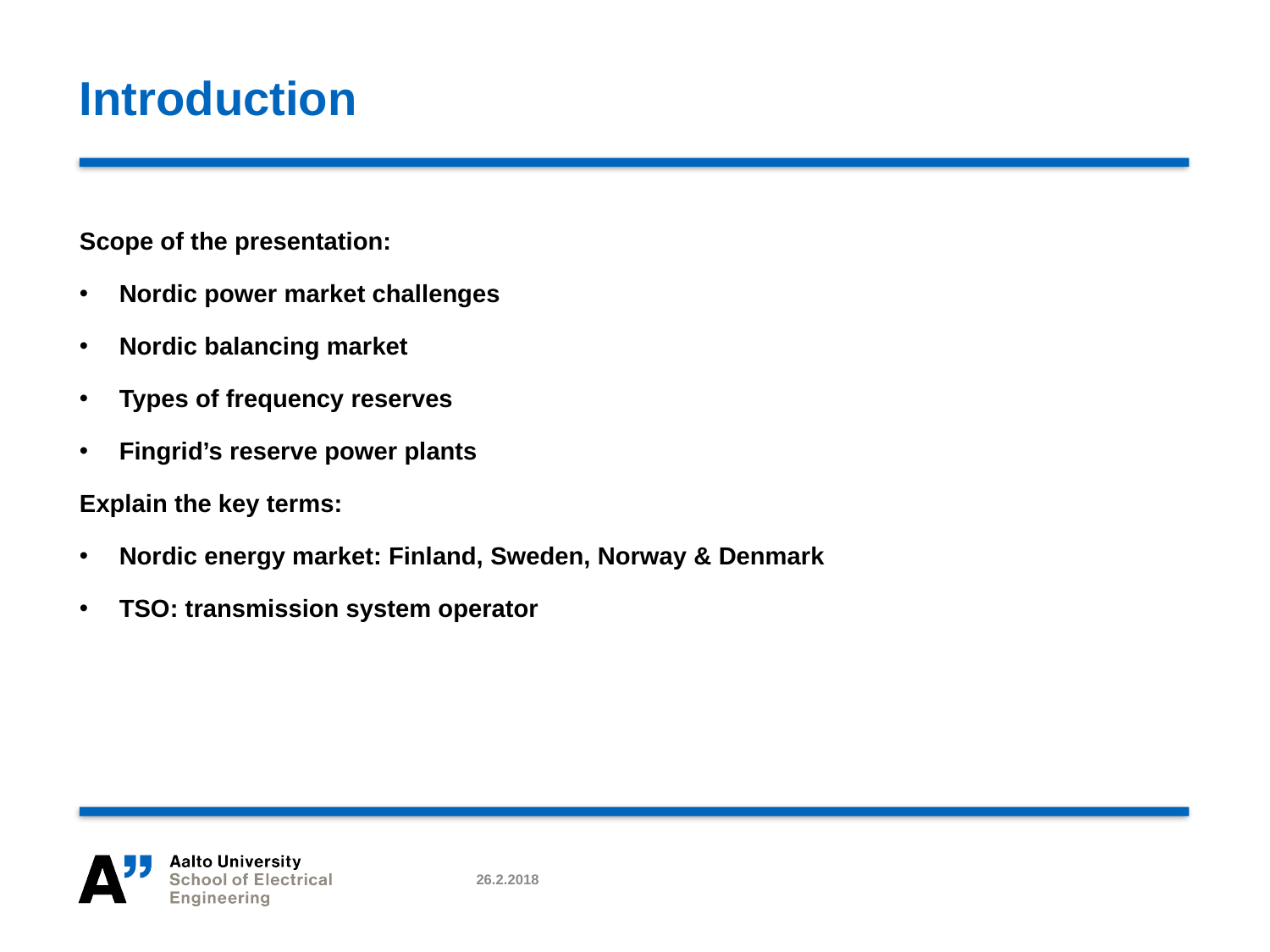

# Introduction
Scope of the presentation:
Nordic power market challenges
Nordic balancing market
Types of frequency reserves
Fingrid’s reserve power plants
Explain the key terms:
Nordic energy market: Finland, Sweden, Norway & Denmark
TSO: transmission system operator

26.2.2018